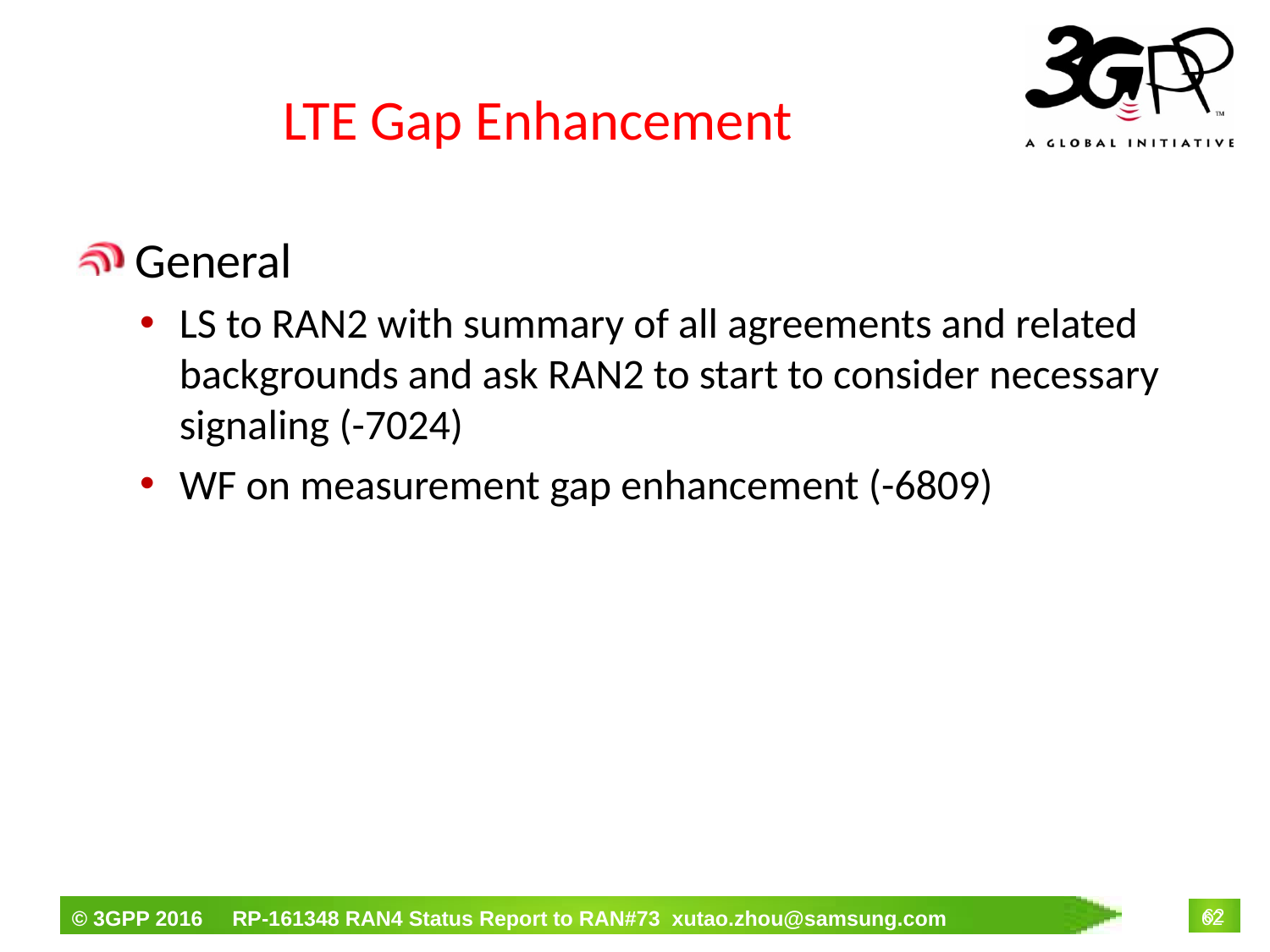

# LTE Gap Enhancement
 General
LS to RAN2 with summary of all agreements and related backgrounds and ask RAN2 to start to consider necessary signaling (-7024)
WF on measurement gap enhancement (-6809)
62